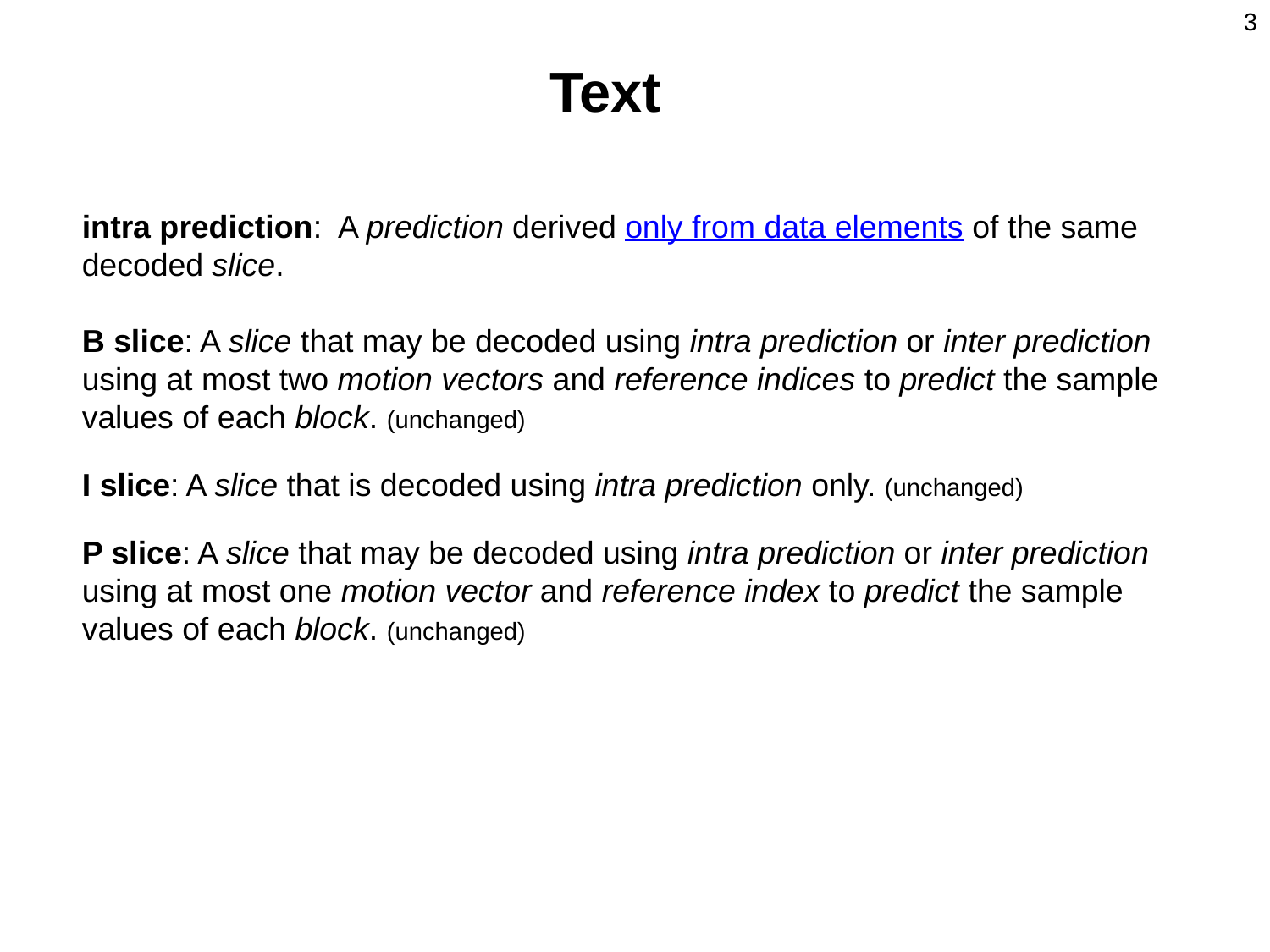

3
Text
intra prediction:  A prediction derived only from data elements of the same decoded slice.

B slice: A slice that may be decoded using intra prediction or inter prediction using at most two motion vectors and reference indices to predict the sample values of each block. (unchanged)

I slice: A slice that is decoded using intra prediction only. (unchanged)

P slice: A slice that may be decoded using intra prediction or inter prediction using at most one motion vector and reference index to predict the sample values of each block. (unchanged)